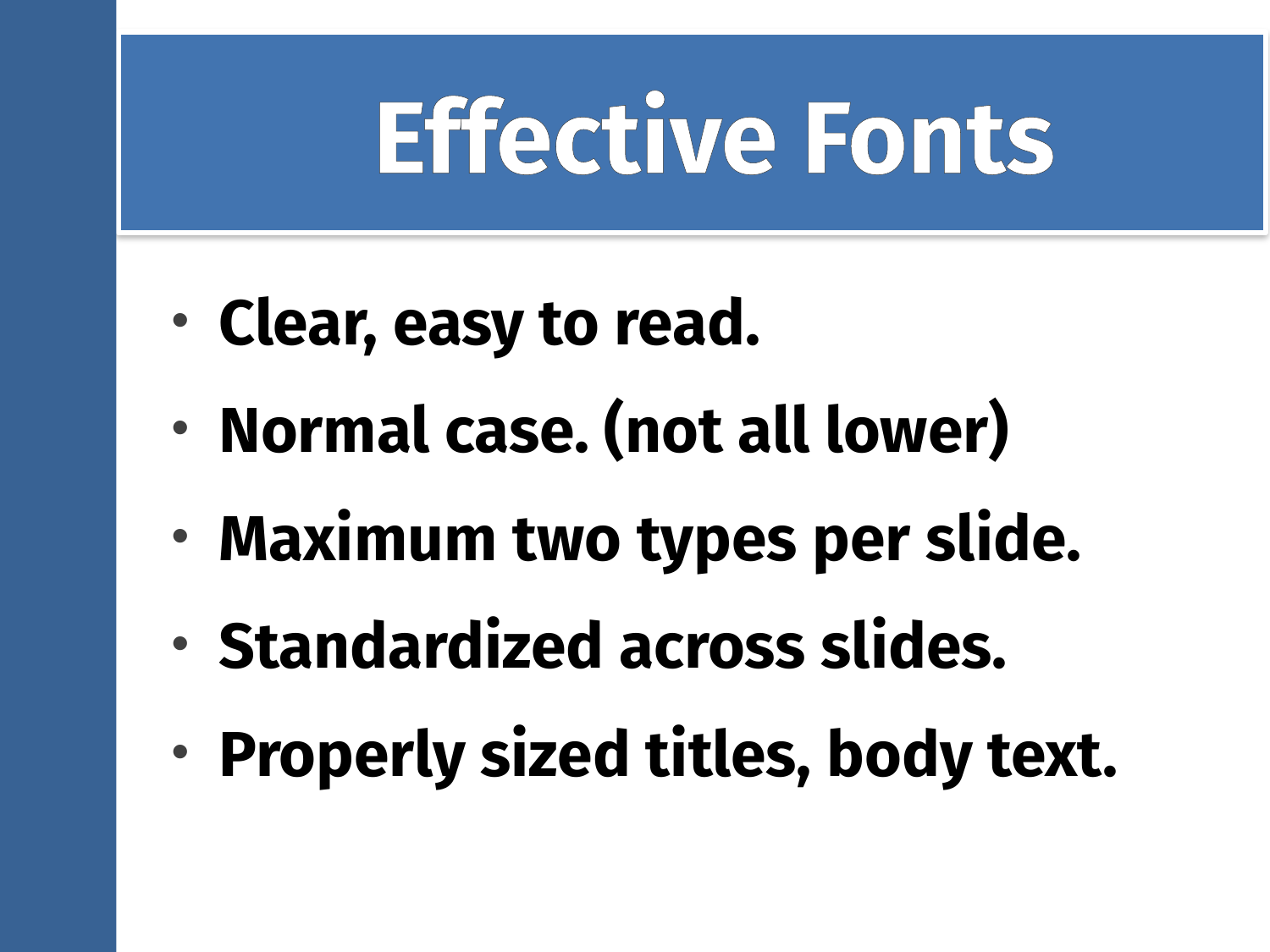

# Effective Fonts
Clear, easy to read.
Normal case. (not all lower)
Maximum two types per slide.
Standardized across slides.
Properly sized titles, body text.